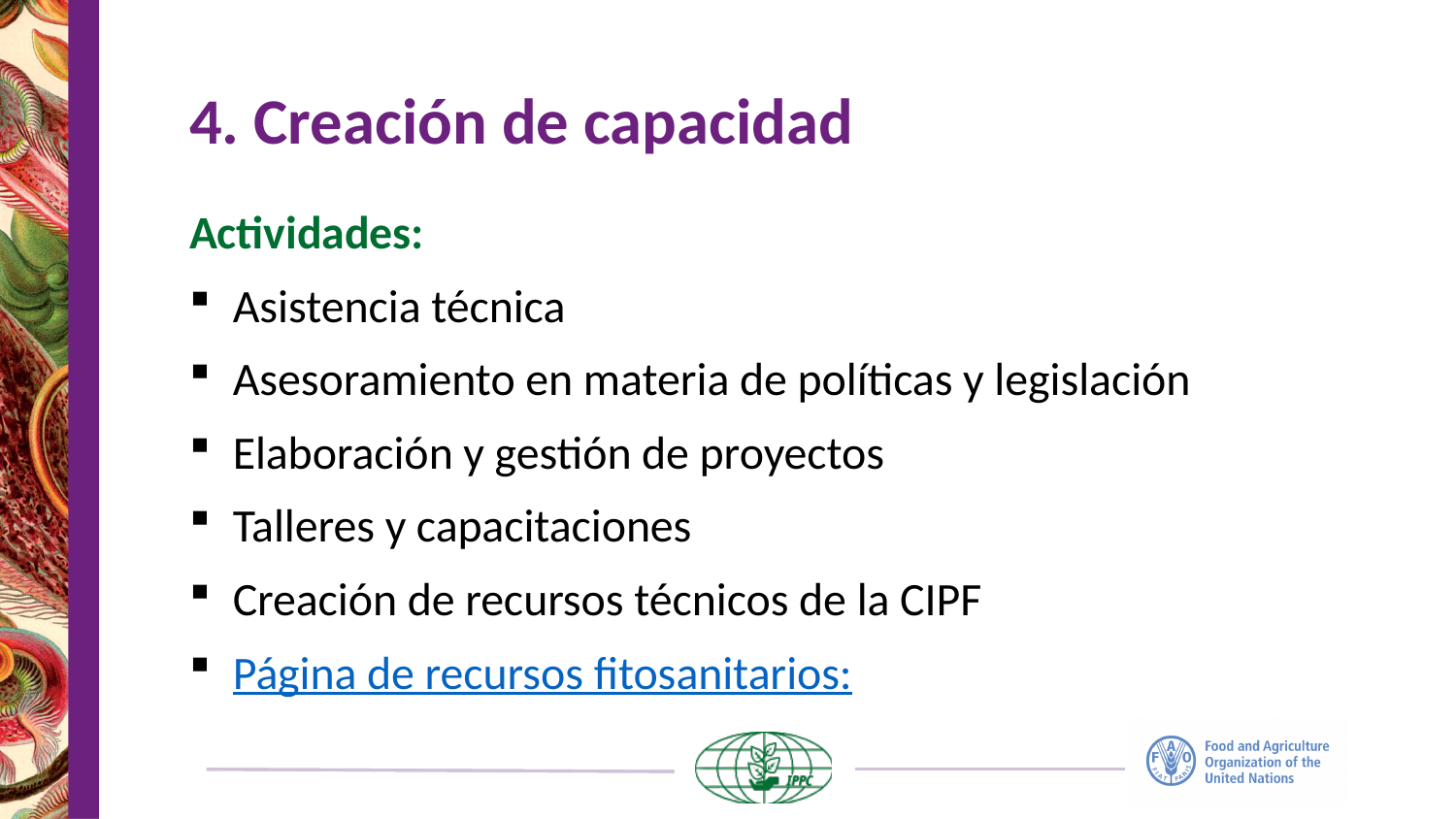

# 4. Creación de capacidad
Actividades:
Asistencia técnica
Asesoramiento en materia de políticas y legislación
Elaboración y gestión de proyectos
Talleres y capacitaciones
Creación de recursos técnicos de la CIPF
Página de recursos fitosanitarios: